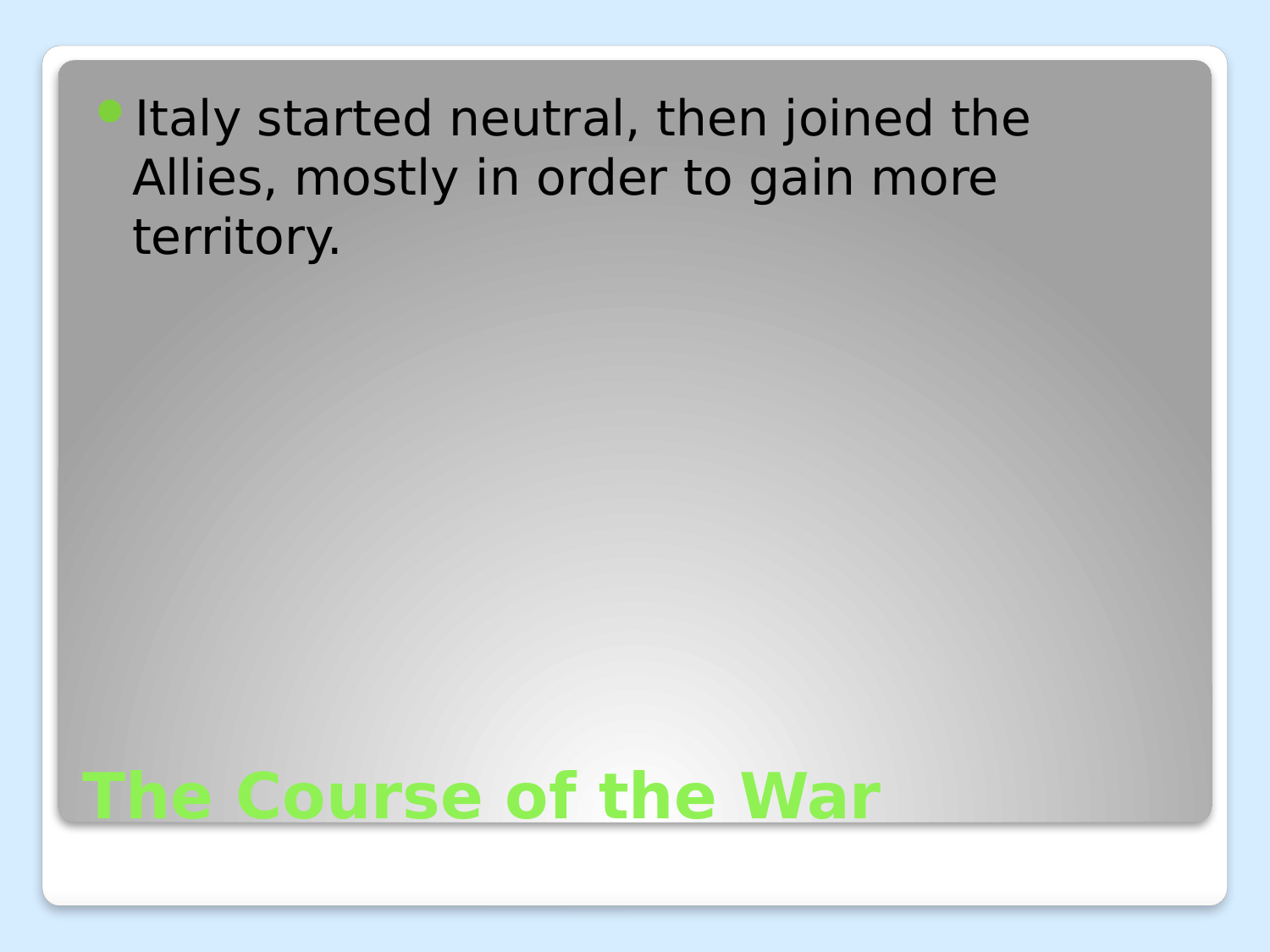

Italy started neutral, then joined the Allies, mostly in order to gain more territory.
# The Course of the War